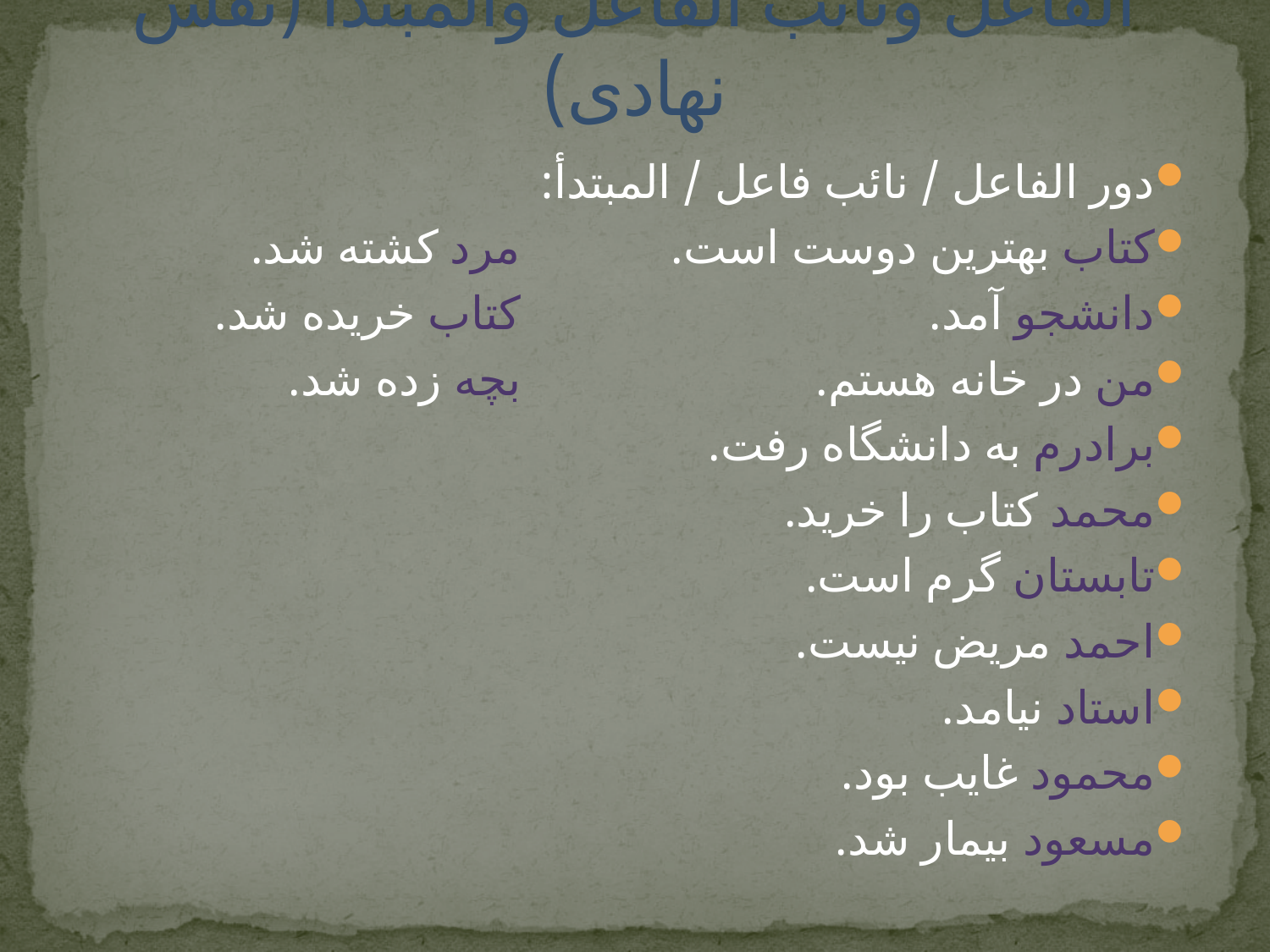

# الفاعل ونائب الفاعل والمبتدأ (نقش نهادى)
دور الفاعل / نائب فاعل / المبتدأ:
کتاب بهترین دوست است.			مرد کشته شد.
دانشجو آمد.					کتاب خریده شد.
من در خانه هستم.				بچه زده شد.
برادرم به دانشگاه رفت.
محمد کتاب را خرید.
تابستان گرم است.
احمد مریض نیست.
استاد نیامد.
محمود غایب بود.
مسعود بیمار شد.